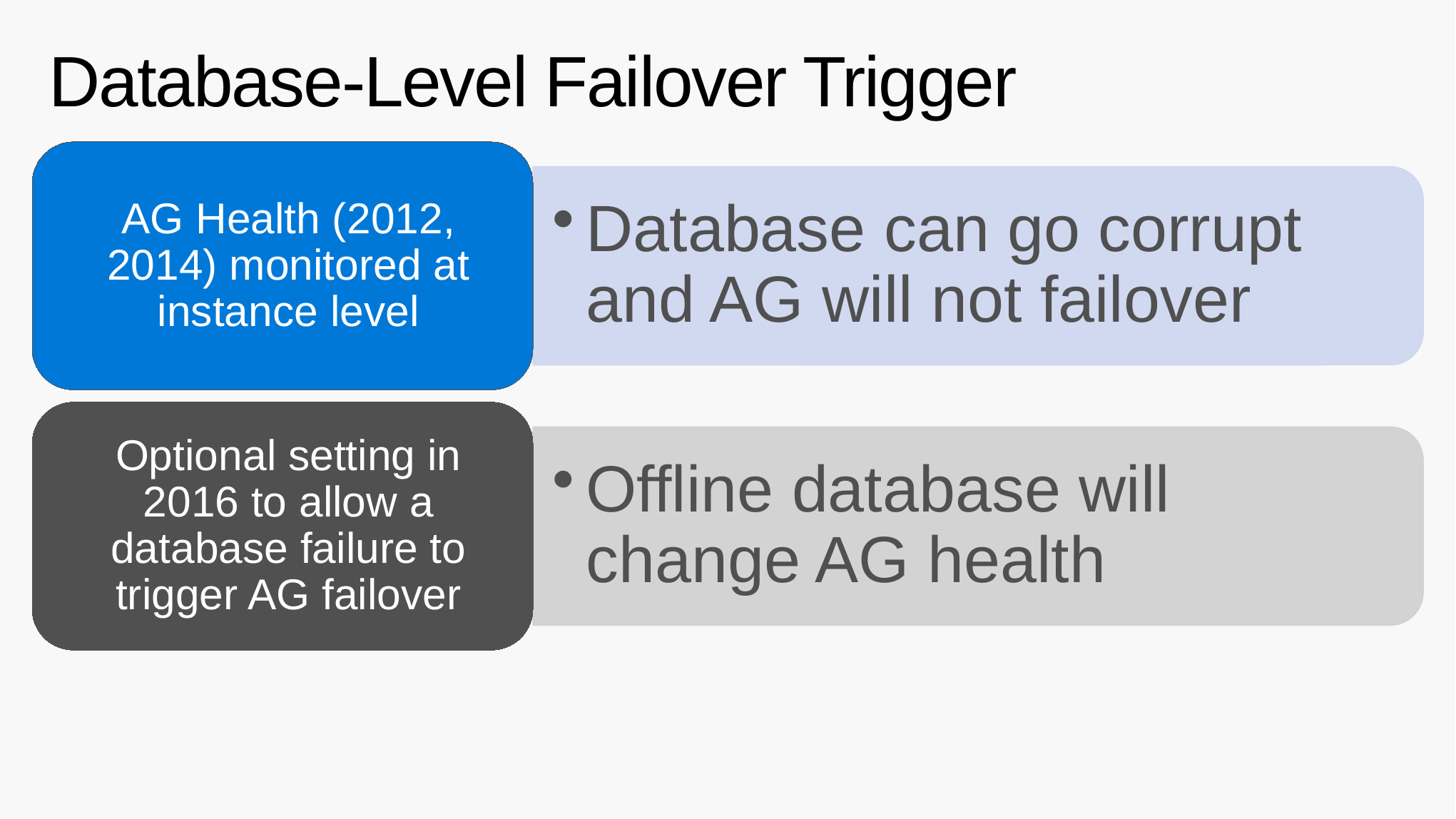

# Database-Level Failover Trigger

Database can go corrupt and AG will not failover
AG Health (2012, 2014) monitored at instance level
Offline database will change AG health
Optional setting in 2016 to allow a database failure to trigger AG failover